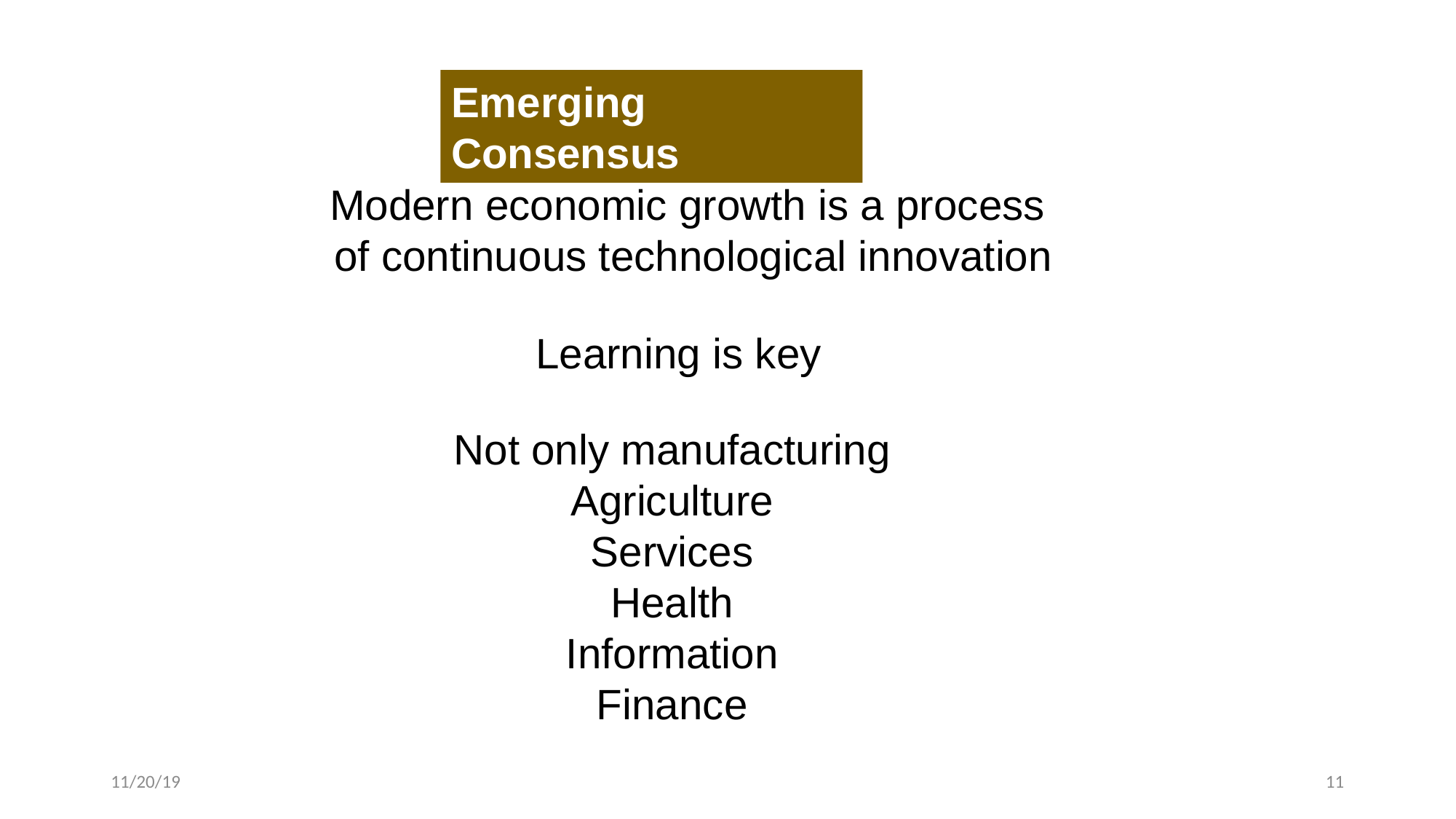

Emerging Consensus
Modern economic growth is a process
of continuous technological innovation
Learning is key
Not only manufacturing
Agriculture
Services
Health
Information
Finance
11/20/19

11